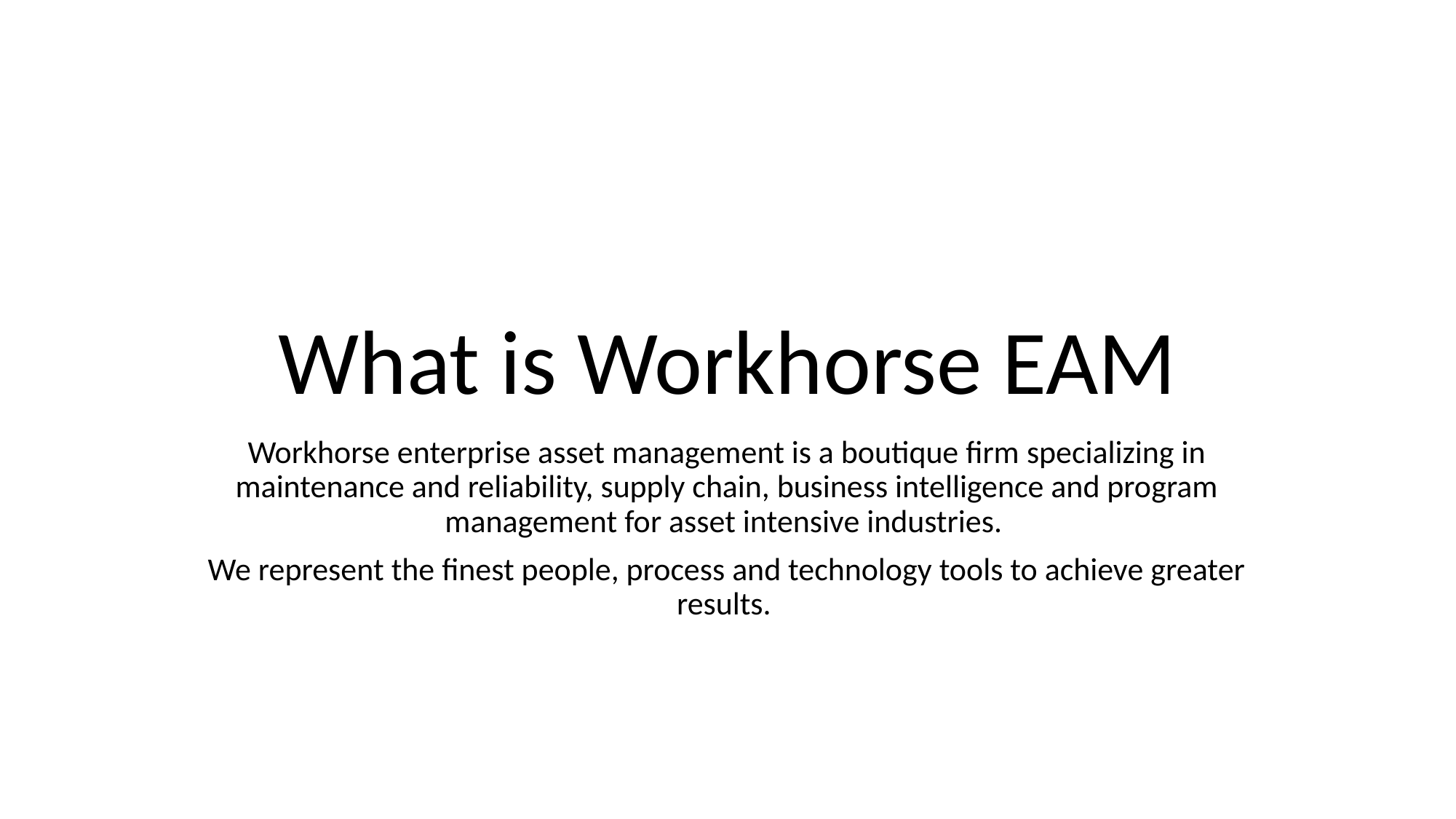

# What is Workhorse EAM
Workhorse enterprise asset management is a boutique firm specializing in maintenance and reliability, supply chain, business intelligence and program management for asset intensive industries.
We represent the finest people, process and technology tools to achieve greater results.